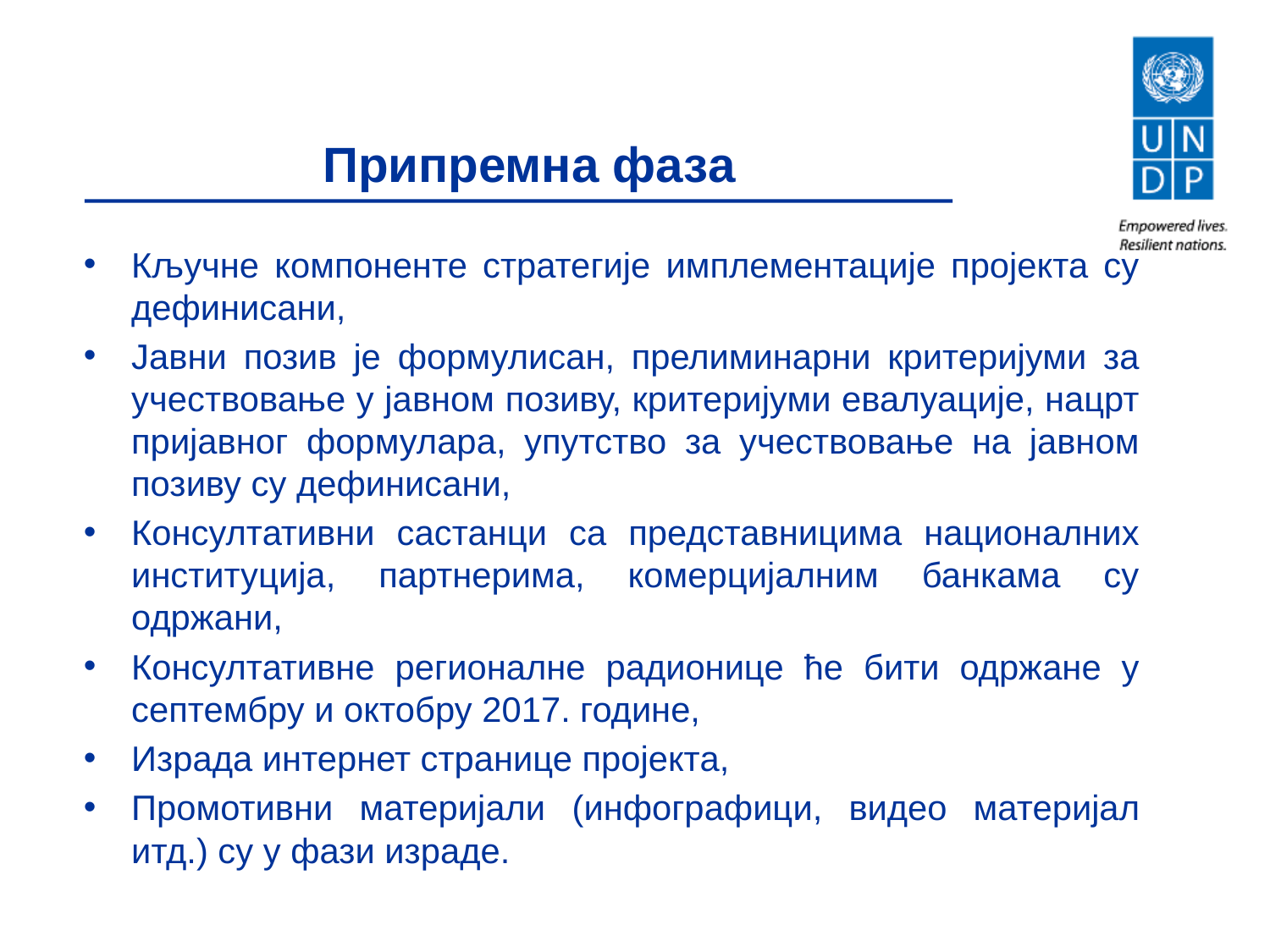

Припремна фаза

Кључне компоненте стратегије имплементације пројекта су дефинисани,
Јавни позив је формулисан, прелиминарни критеријуми за учествовање у јавном позиву, критеријуми евалуације, нацрт пријавног формулара, упутство за учествовање на јавном позиву су дефинисани,
Консултативни састанци са представницима националних институција, партнерима, комерцијалним банкама су одржани,
Консултативне регионалне радионице ће бити одржане у септембру и октобру 2017. године,
Израда интернет странице пројекта,
Промотивни материјали (инфографици, видео материјал итд.) су у фази израде.